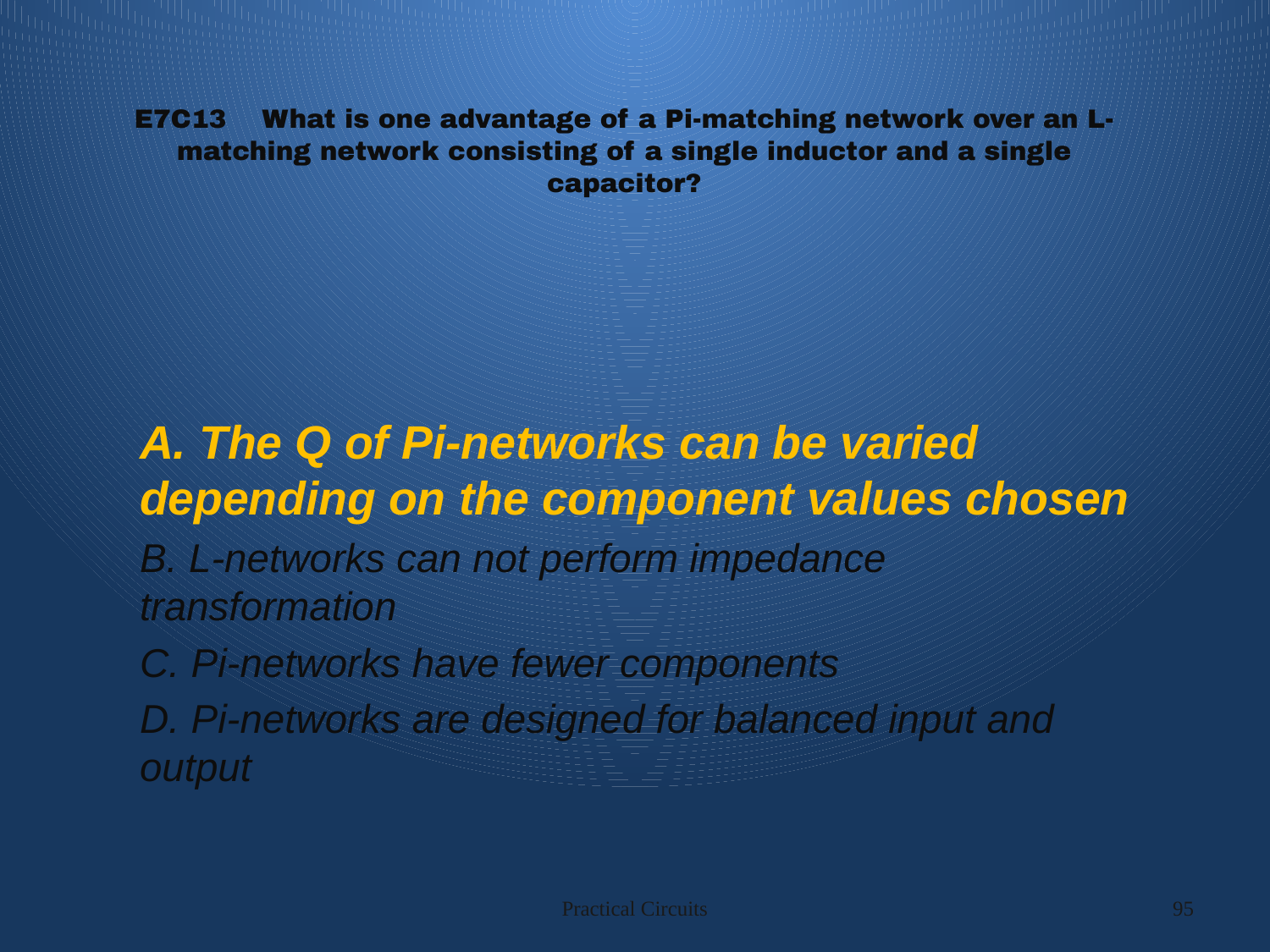

# E7C13    What is one advantage of a Pi-matching network over an L-matching network consisting of a single inductor and a single capacitor?

A. The Q of Pi-networks can be varied depending on the component values chosen
B. L-networks can not perform impedance transformation
C. Pi-networks have fewer components
D. Pi-networks are designed for balanced input and output
Practical Circuits
95